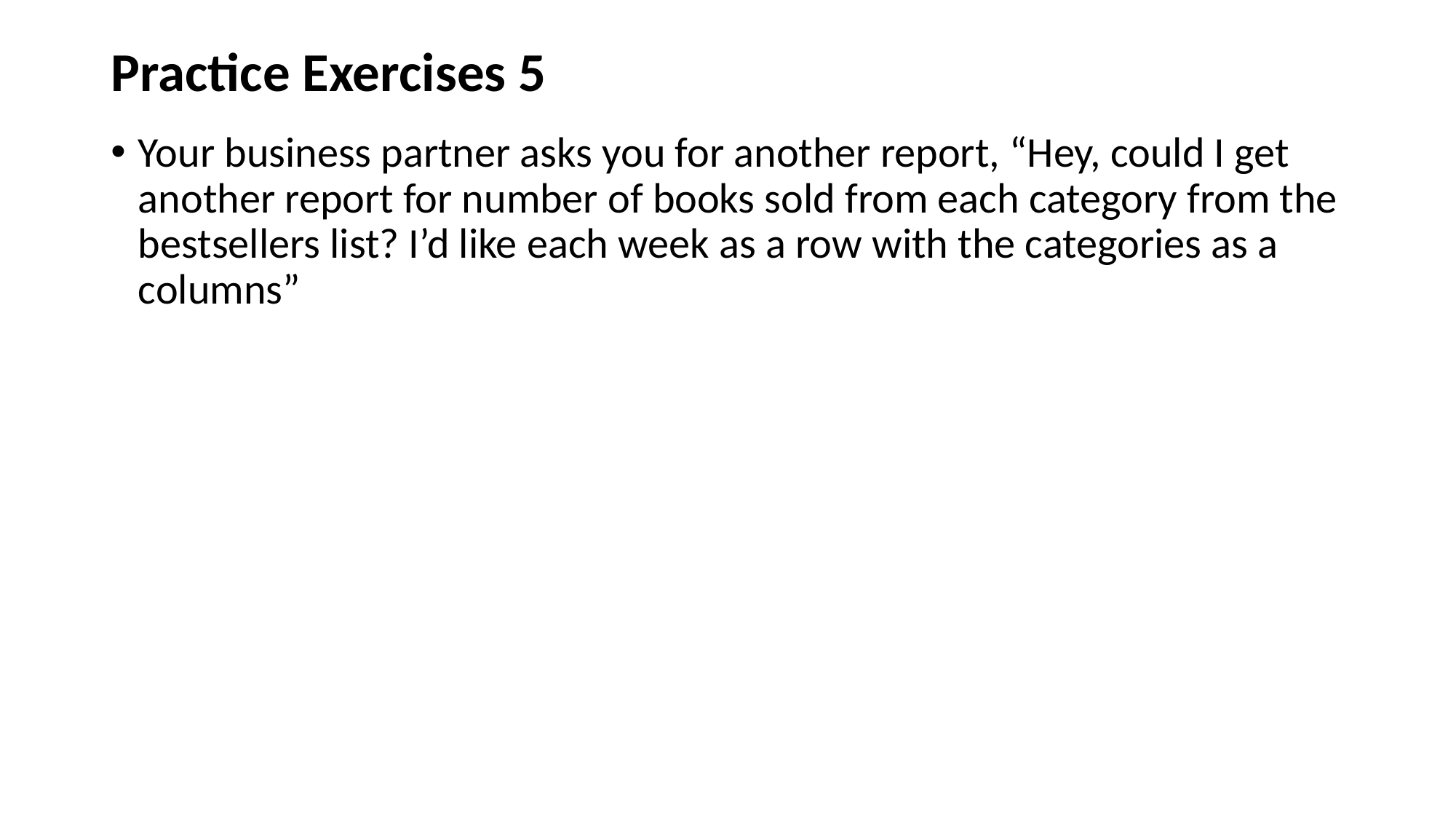

Practice Exercises 5
Your business partner asks you for another report, “Hey, could I get another report for number of books sold from each category from the bestsellers list? I’d like each week as a row with the categories as a columns”